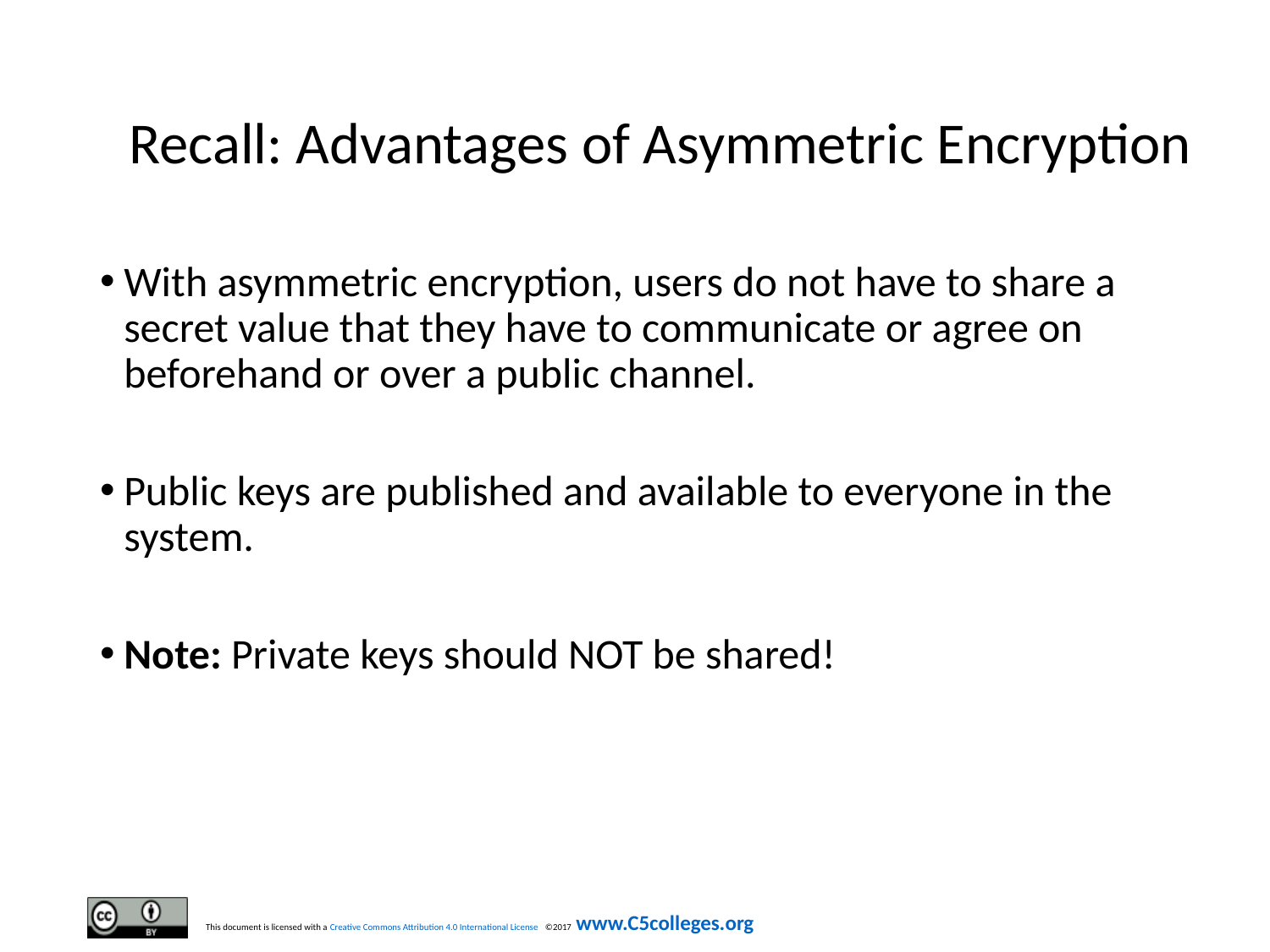

# Recall: Advantages of Asymmetric Encryption
With asymmetric encryption, users do not have to share a secret value that they have to communicate or agree on beforehand or over a public channel.

Public keys are published and available to everyone in the system.

Note: Private keys should NOT be shared!